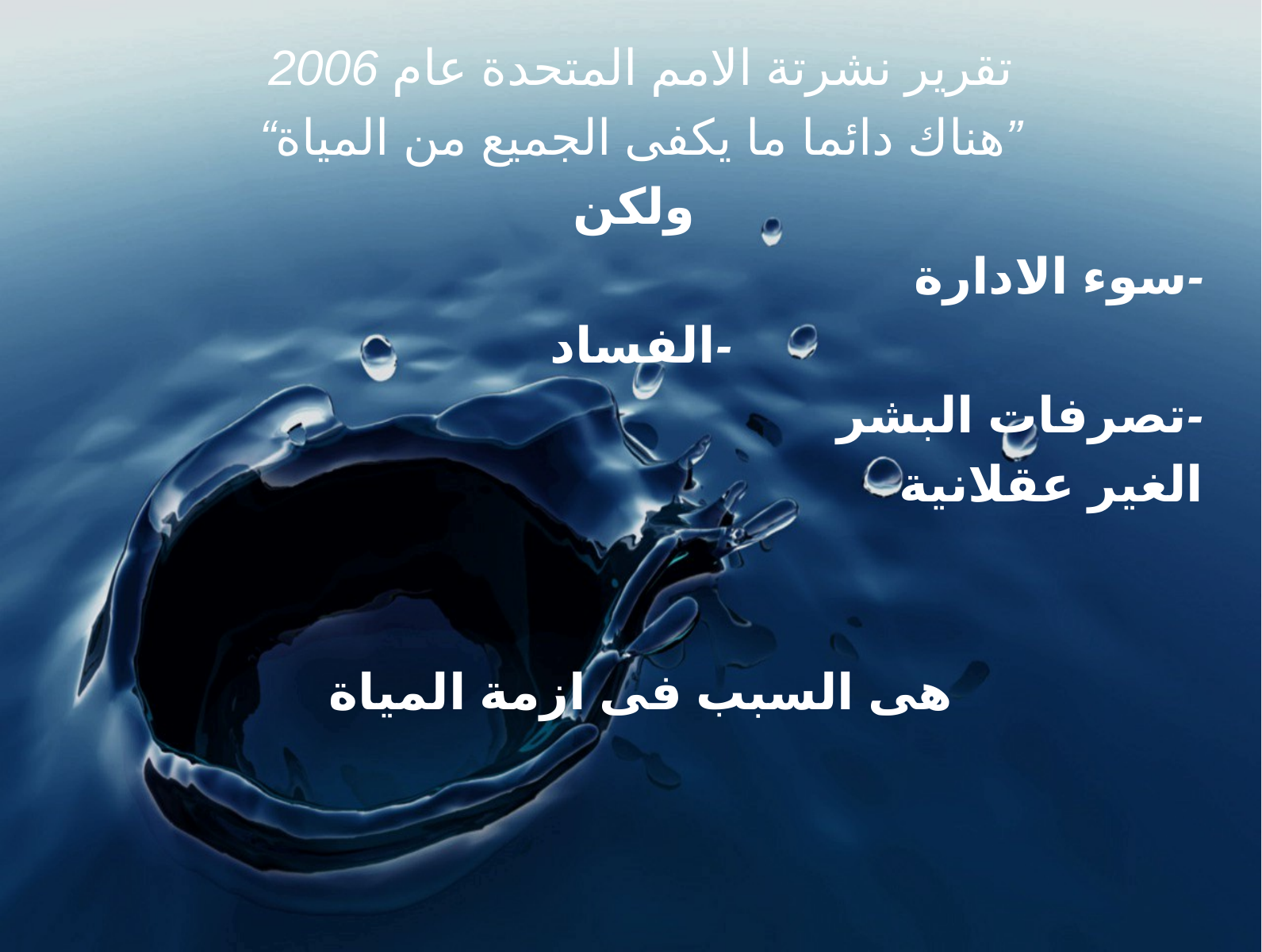

تقرير نشرتة الامم المتحدة عام 2006
”هناك دائما ما يكفى الجميع من المياة“
 ولكن
-سوء الادارة
-الفساد
-تصرفات البشر
الغير عقلانية

هى السبب فى ازمة المياة